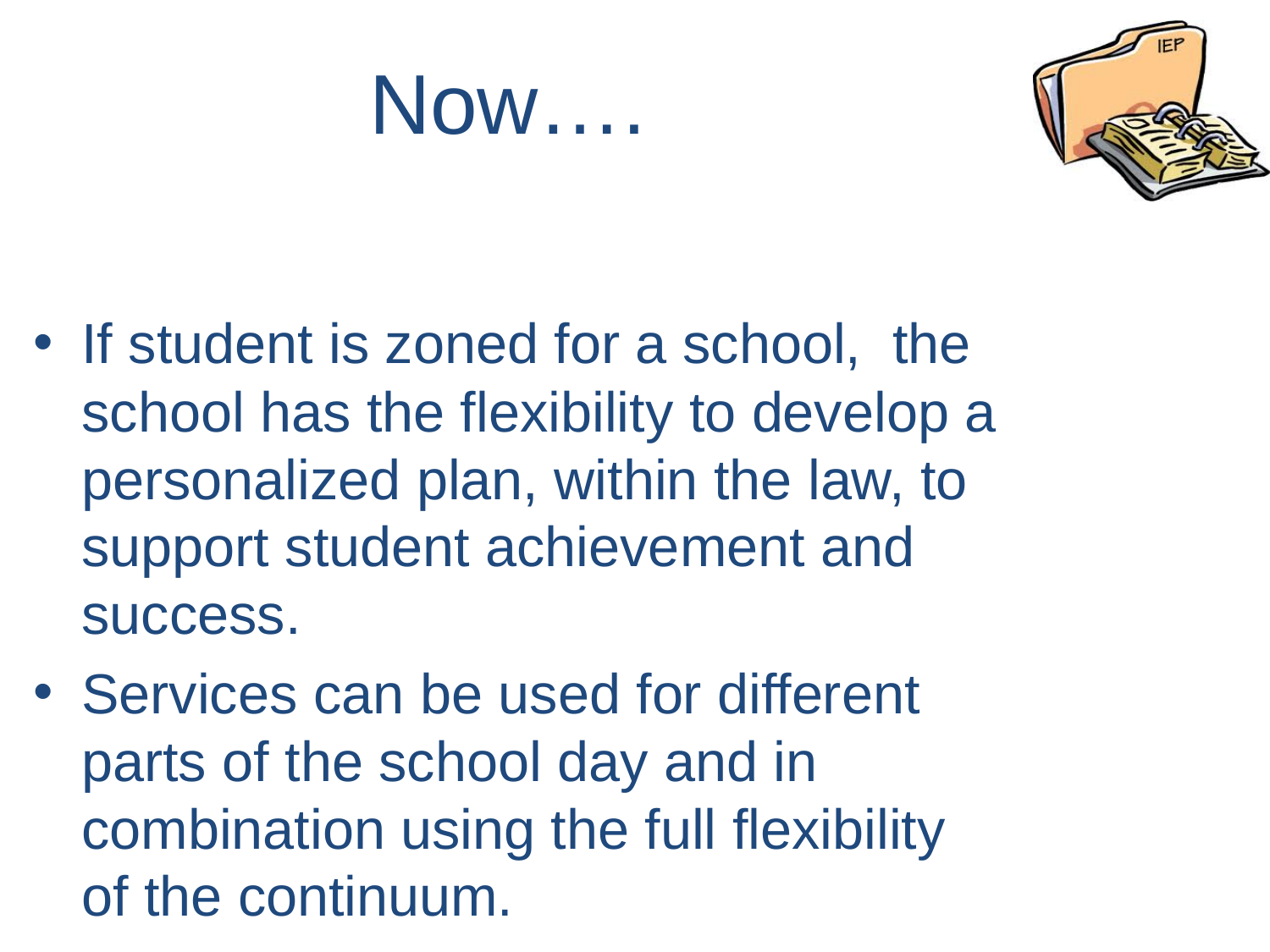

# Now….

If student is zoned for a school,  the school has the flexibility to develop a personalized plan, within the law, to support student achievement and success.
Services can be used for different parts of the school day and in combination using the full flexibility of the continuum.